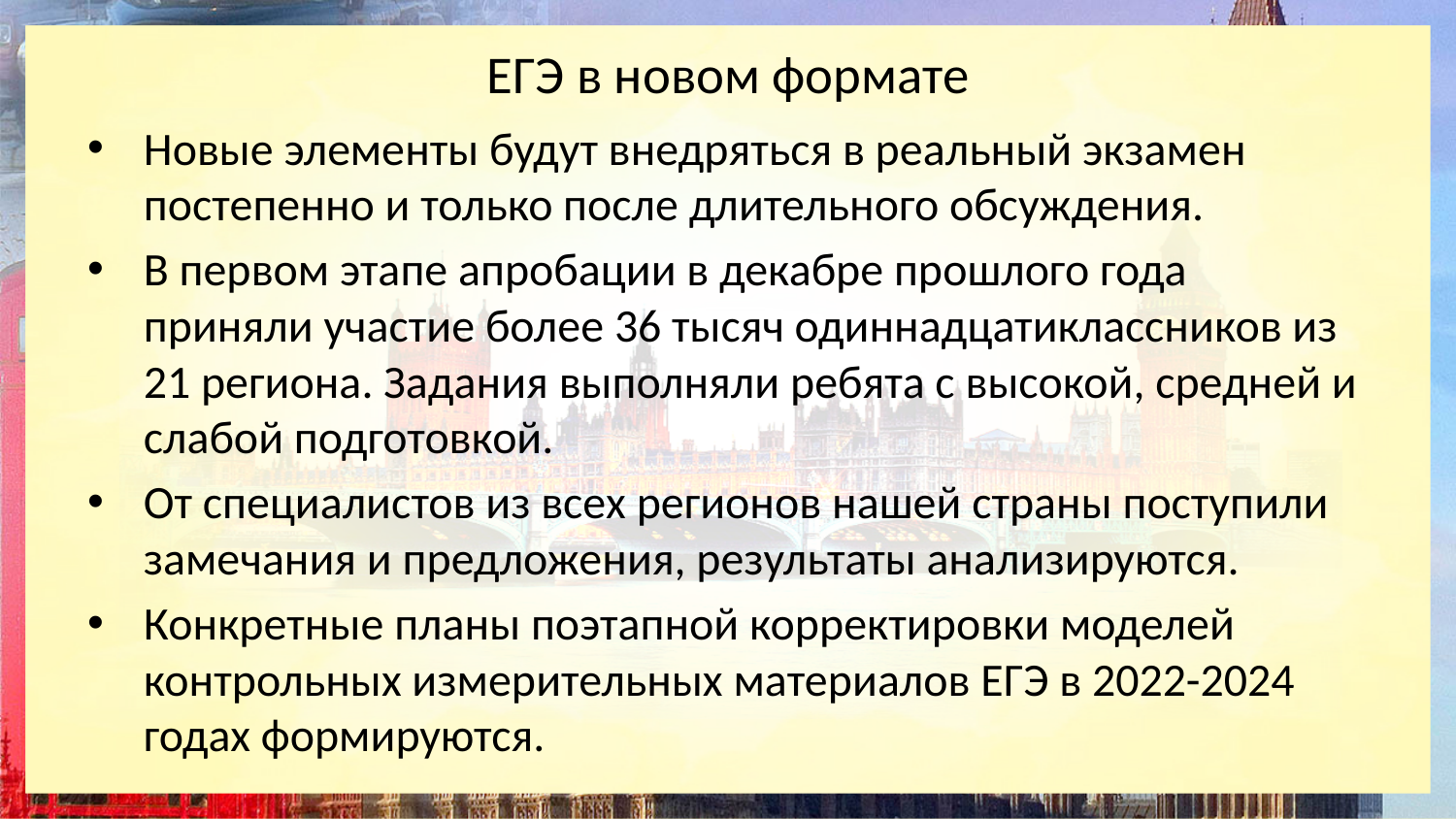

# ЕГЭ в новом формате
Новые элементы будут внедряться в реальный экзамен постепенно и только после длительного обсуждения.
В первом этапе апробации в декабре прошлого года приняли участие более 36 тысяч одиннадцатиклассников из 21 региона. Задания выполняли ребята с высокой, средней и слабой подготовкой.
От специалистов из всех регионов нашей страны поступили замечания и предложения, результаты анализируются.
Конкретные планы поэтапной корректировки моделей контрольных измерительных материалов ЕГЭ в 2022-2024 годах формируются.